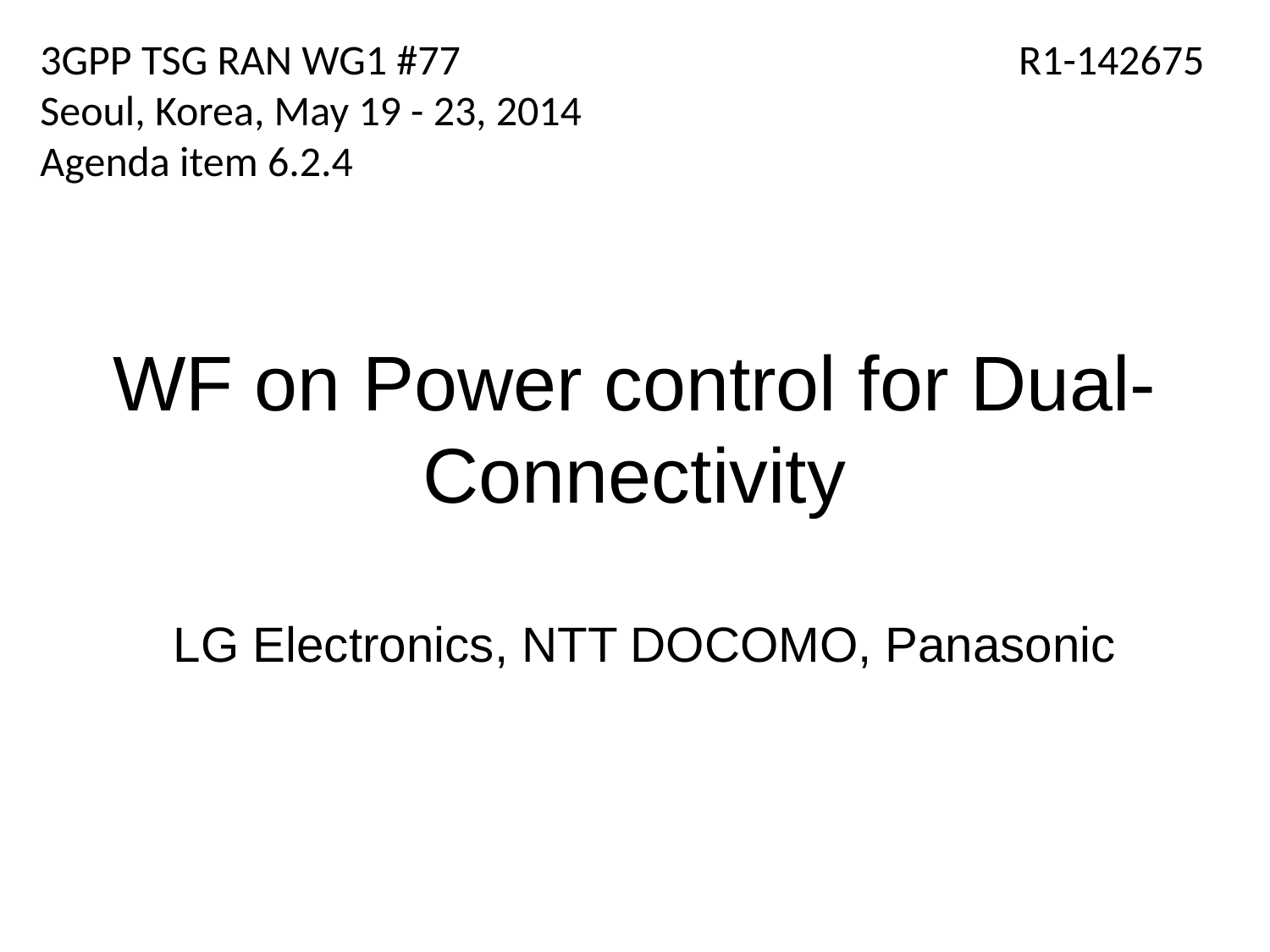

3GPP TSG RAN WG1 #77
Seoul, Korea, May 19 - 23, 2014
Agenda item 6.2.4
R1-142675
# WF on Power control for Dual-Connectivity
LG Electronics, NTT DOCOMO, Panasonic